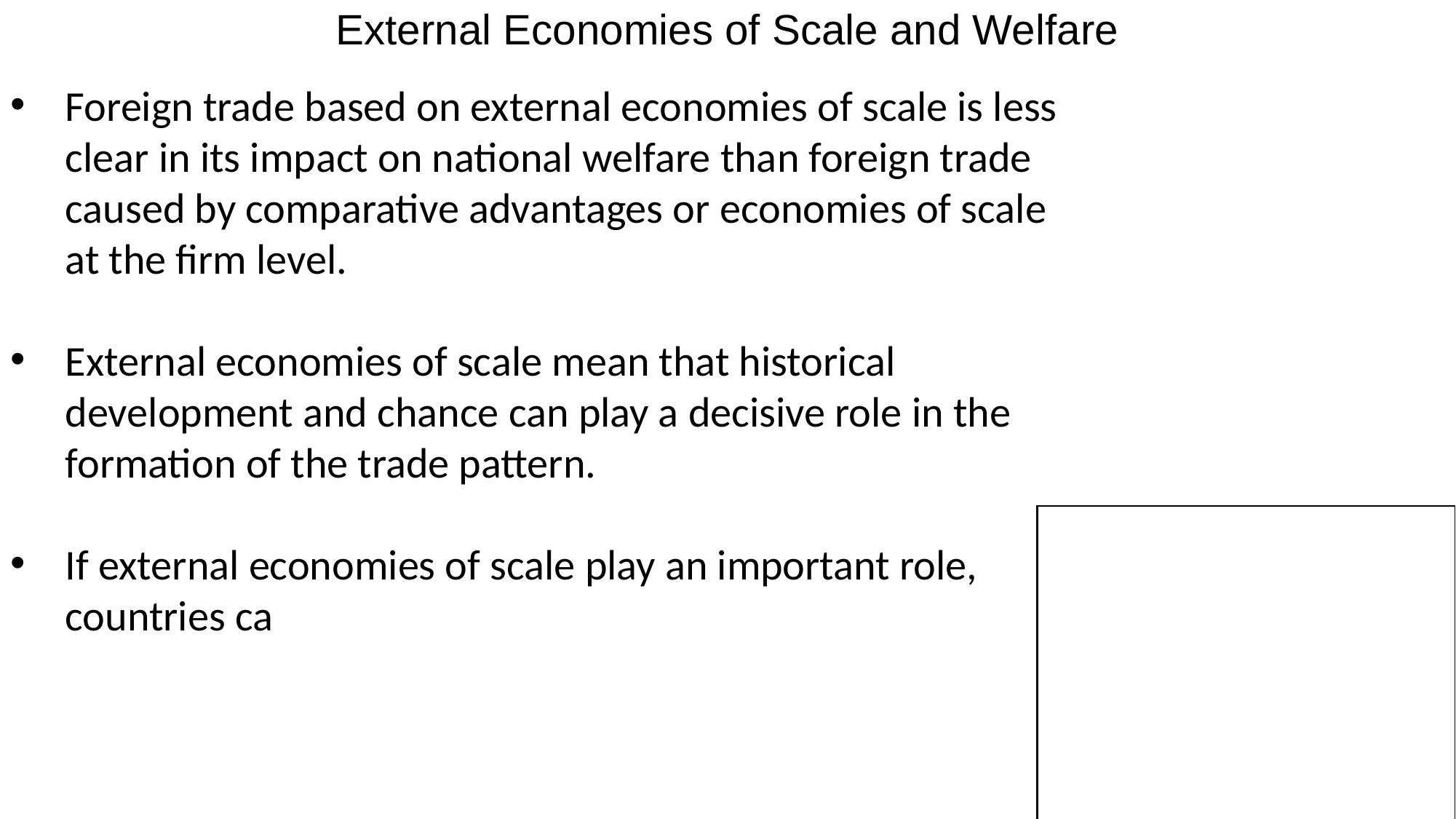

External Economies of Scale and Welfare
Foreign trade based on external economies of scale is less clear in its impact on national welfare than foreign trade caused by comparative advantages or economies of scale at the firm level.

External economies of scale mean that historical development and chance can play a decisive role in the formation of the trade pattern.

If external economies of scale play an important role, countries ca